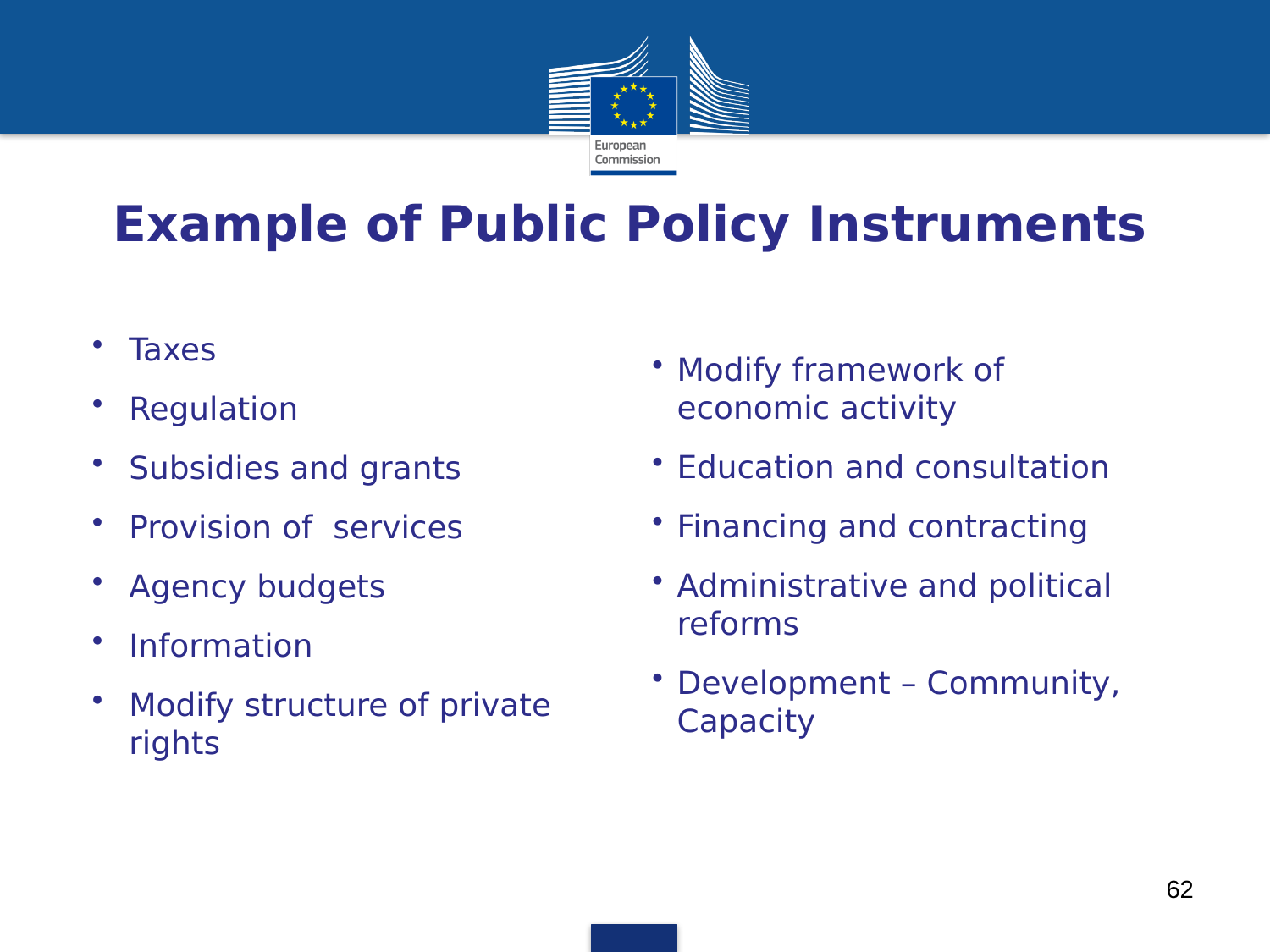

Example of Public Policy Instruments
Taxes
Regulation
Subsidies and grants
Provision of  services
Agency budgets
Information
Modify structure of private rights
Modify framework of economic activity
Education and consultation
Financing and contracting
Administrative and political reforms
Development – Community, Capacity
62